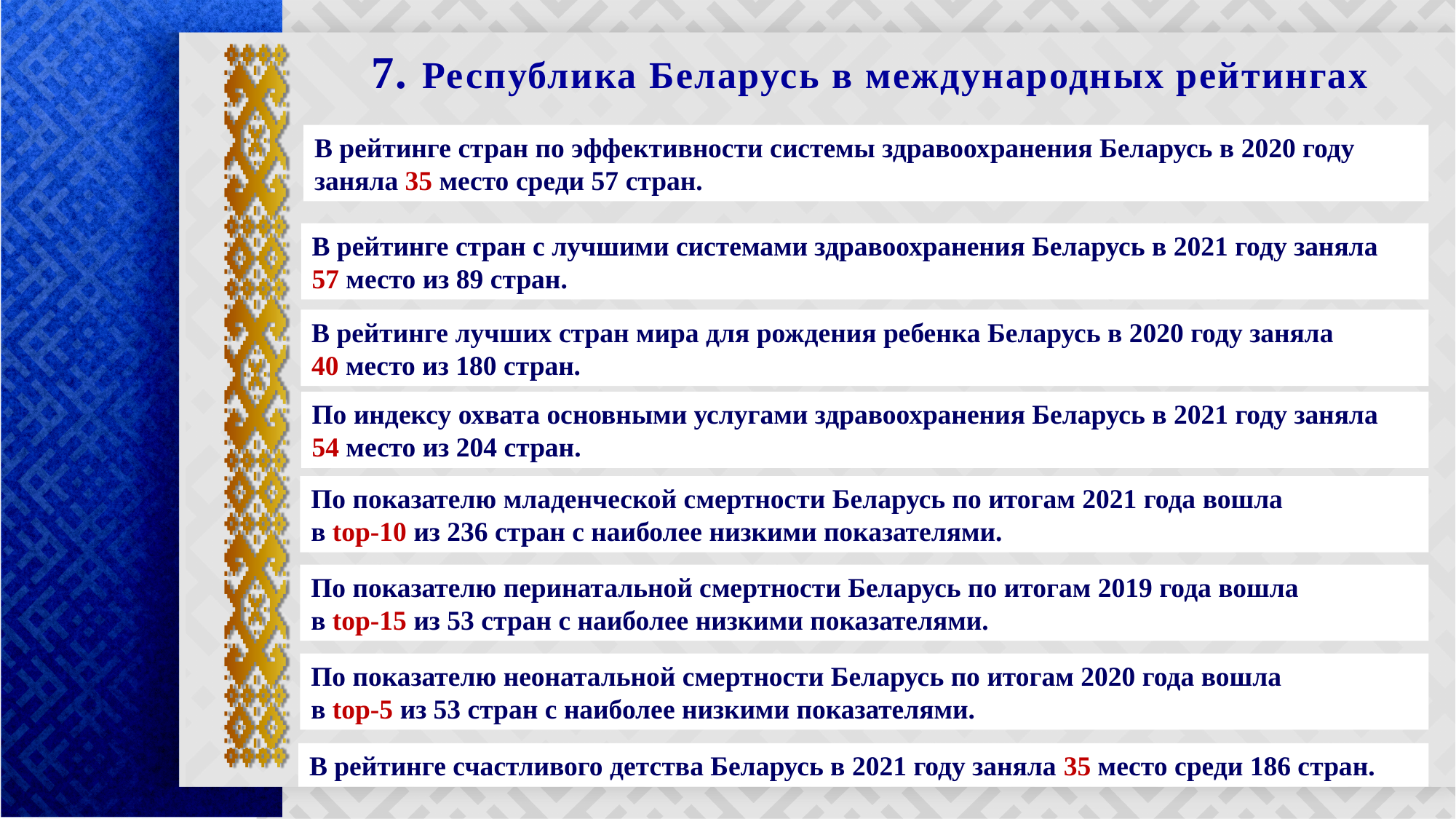

7. Республика Беларусь в международных рейтингах
В рейтинге стран по эффективности системы здравоохранения Беларусь в 2020 году заняла 35 место среди 57 стран.
В рейтинге стран с лучшими системами здравоохранения Беларусь в 2021 году заняла
57 место из 89 стран.
В рейтинге лучших стран мира для рождения ребенка Беларусь в 2020 году заняла
40 место из 180 стран.
По индексу охвата основными услугами здравоохранения Беларусь в 2021 году заняла
54 место из 204 стран.
По показателю младенческой смертности Беларусь по итогам 2021 года вошла
в top-10 из 236 стран с наиболее низкими показателями.
По показателю перинатальной смертности Беларусь по итогам 2019 года вошла
в top-15 из 53 стран с наиболее низкими показателями.
По показателю неонатальной смертности Беларусь по итогам 2020 года вошла
в top-5 из 53 стран с наиболее низкими показателями.
В рейтинге счастливого детства Беларусь в 2021 году заняла 35 место среди 186 стран.